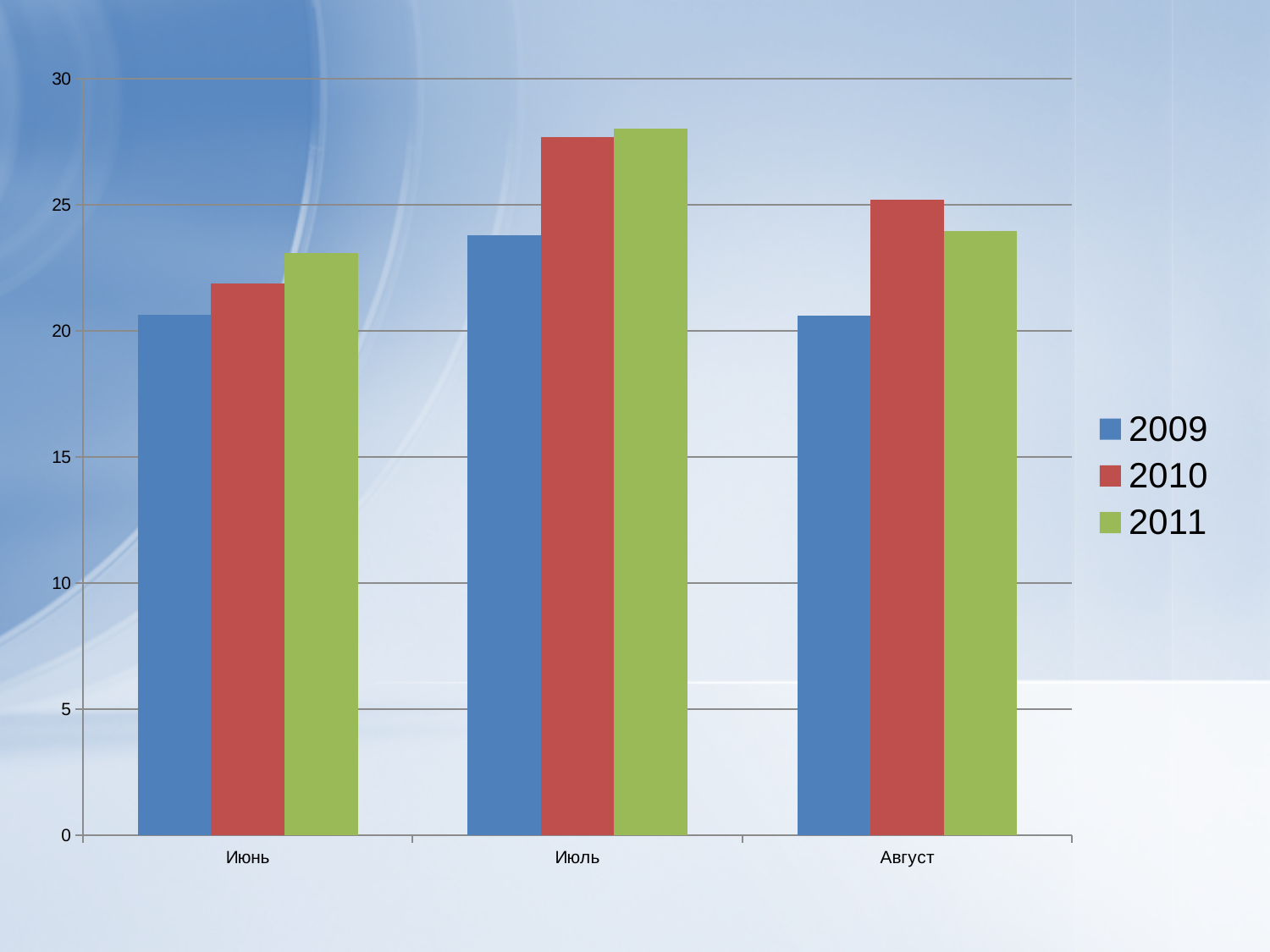

### Chart

| Category |  |  |  |
|---|---|---|---|
| Июнь | 20.633333333333272 | 21.9 | 23.1 |
| Июль | 23.806451612903224 | 27.70967741935484 | 28.032258064516135 |
| Август | 20.61290322580653 | 25.225806451612904 | 23.9677419354838 |